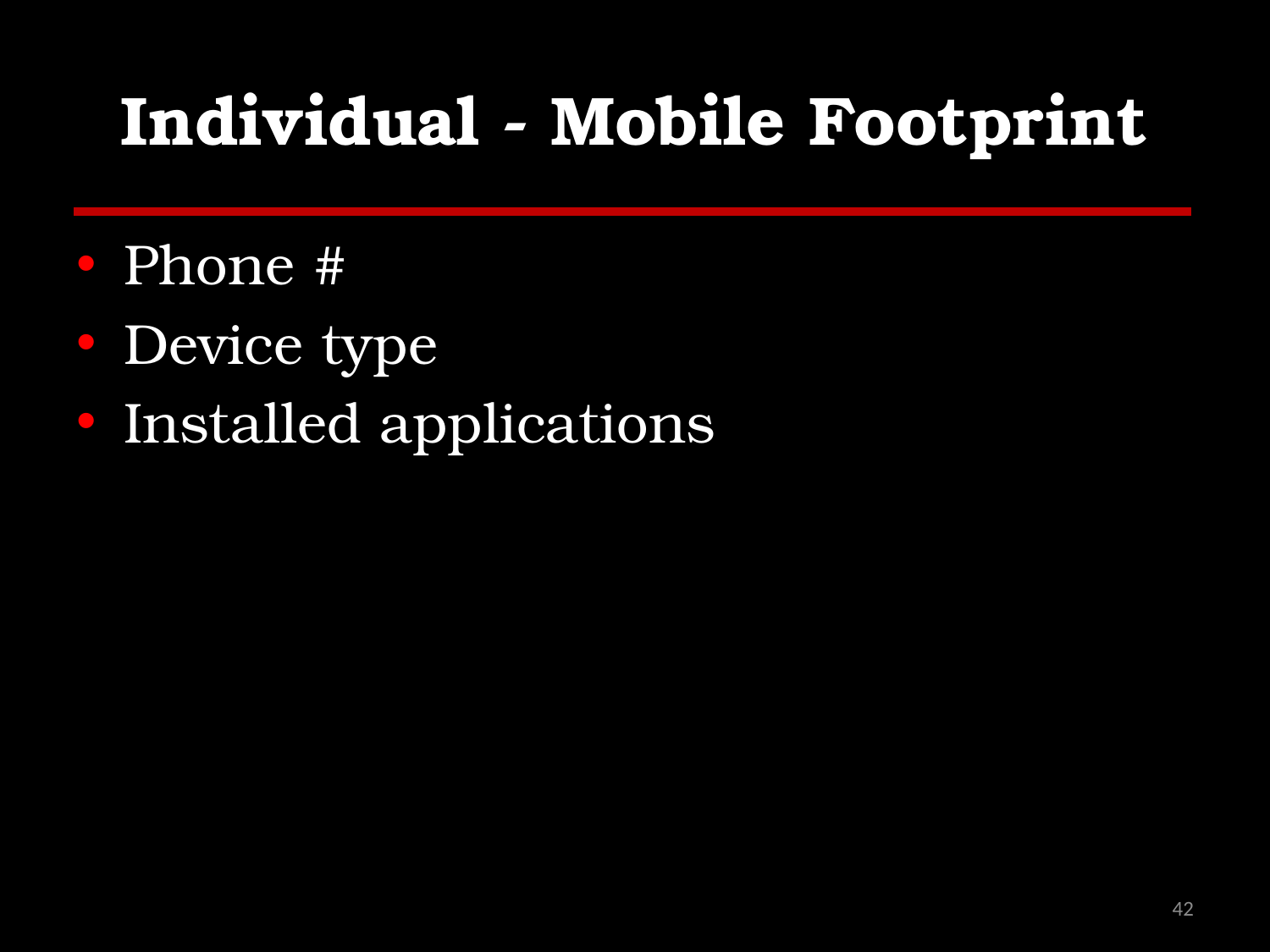

# Individual - Mobile Footprint
Phone #
Device type
Installed applications
42